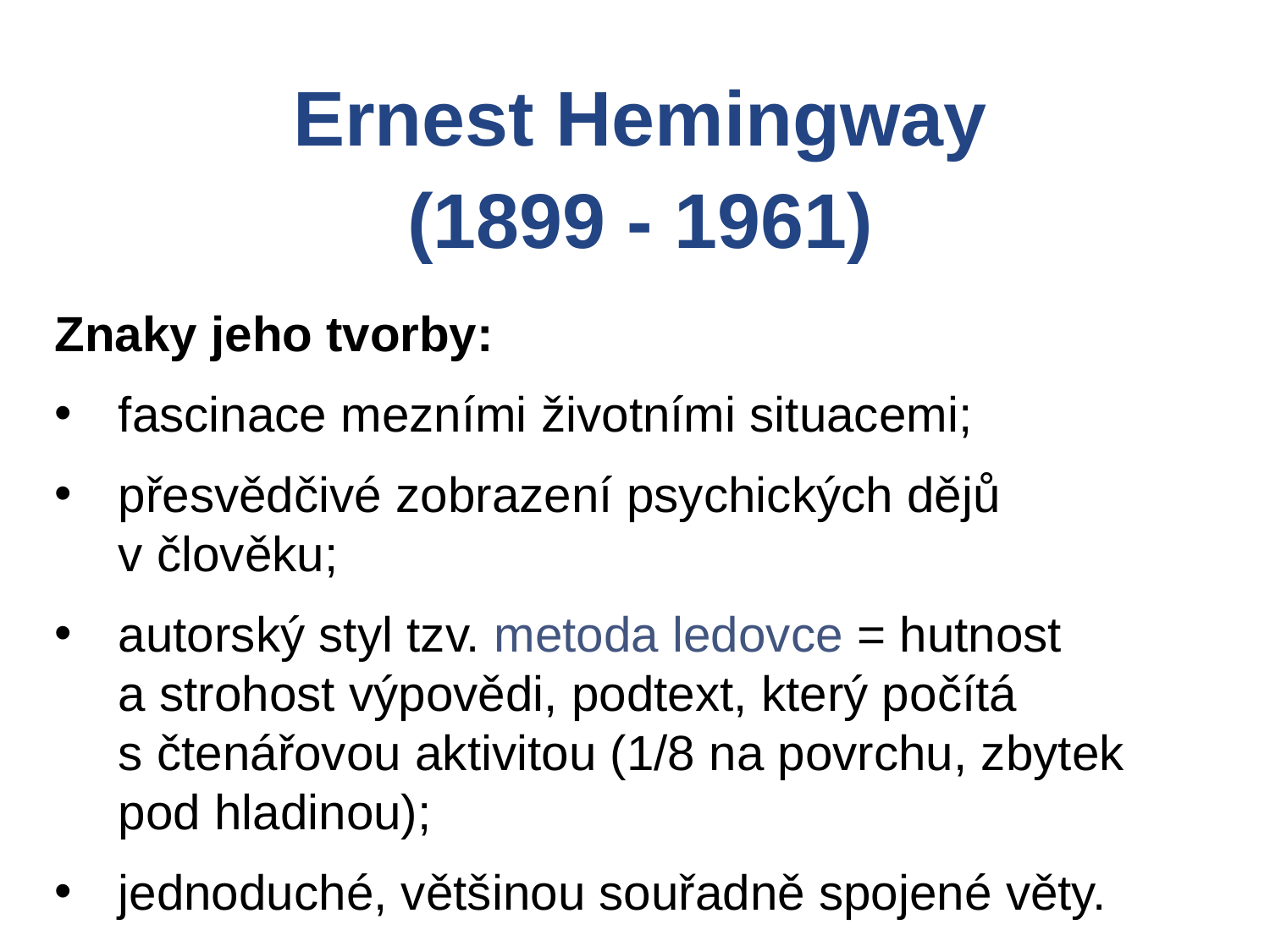

Ernest Hemingway
(1899 - 1961)
Znaky jeho tvorby:
fascinace mezními životními situacemi;
přesvědčivé zobrazení psychických dějů
v člověku;
autorský styl tzv. metoda ledovce = hutnost
a strohost výpovědi, podtext, který počítá
s čtenářovou aktivitou (1/8 na povrchu, zbytek pod hladinou);
jednoduché, většinou souřadně spojené věty.